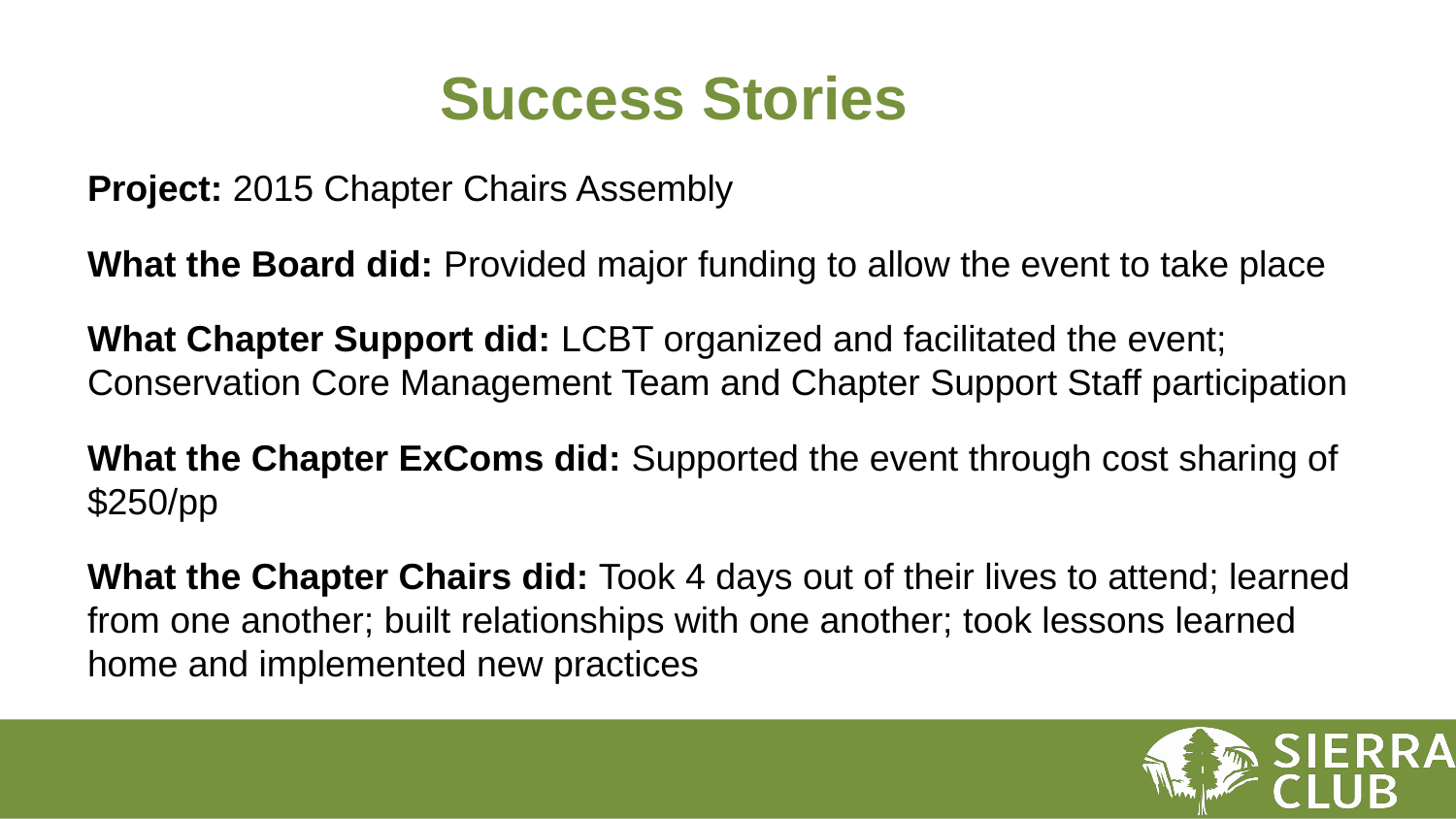

# Success Stories
Project: 2015 Chapter Chairs Assembly

What the Board did: Provided major funding to allow the event to take place

What Chapter Support did: LCBT organized and facilitated the event; Conservation Core Management Team and Chapter Support Staff participation

What the Chapter ExComs did: Supported the event through cost sharing of $250/pp

What the Chapter Chairs did: Took 4 days out of their lives to attend; learned from one another; built relationships with one another; took lessons learned home and implemented new practices